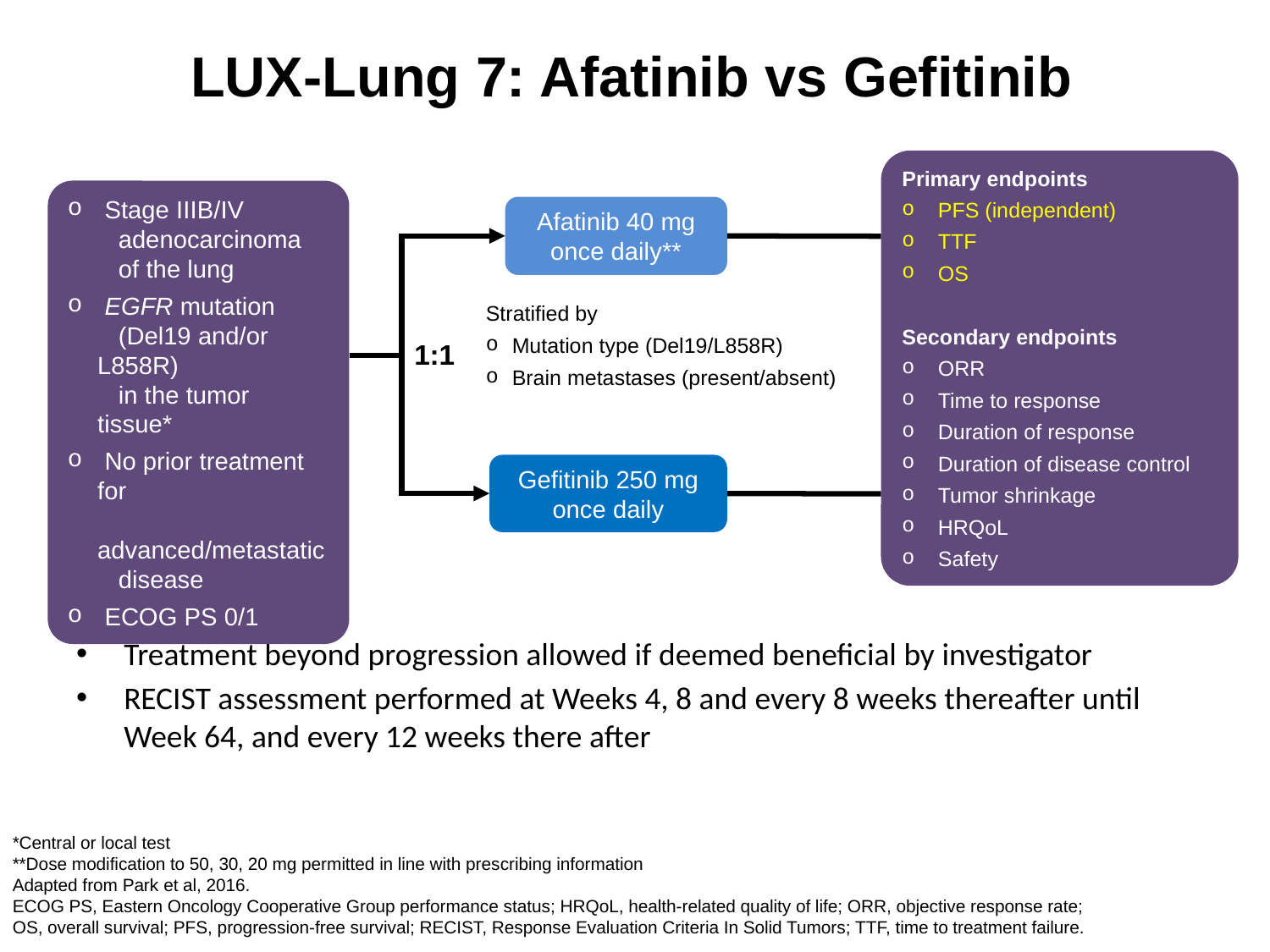

# LUX-Lung 7: Afatinib vs Gefitinib
Primary endpoints
 PFS (independent)
 TTF
 OS

Secondary endpoints
 ORR
 Time to response
 Duration of response
 Duration of disease control
 Tumor shrinkage
 HRQoL
 Safety
 Stage IIIB/IV
   adenocarcinoma
   of the lung
 EGFR mutation
   (Del19 and/or L858R)
   in the tumor tissue*
 No prior treatment for
   advanced/metastatic
   disease
 ECOG PS 0/1
Afatinib 40 mg
once daily**
Stratified by
Mutation type (Del19/L858R)
Brain metastases (present/absent)
1:1
Gefitinib 250 mg
once daily
Treatment beyond progression allowed if deemed beneficial by investigator
RECIST assessment performed at Weeks 4, 8 and every 8 weeks thereafter until Week 64, and every 12 weeks there after
*Central or local test
**Dose modification to 50, 30, 20 mg permitted in line with prescribing information
Adapted from Park et al, 2016.
ECOG PS, Eastern Oncology Cooperative Group performance status; HRQoL, health-related quality of life; ORR, objective response rate; OS, overall survival; PFS, progression-free survival; RECIST, Response Evaluation Criteria In Solid Tumors; TTF, time to treatment failure.